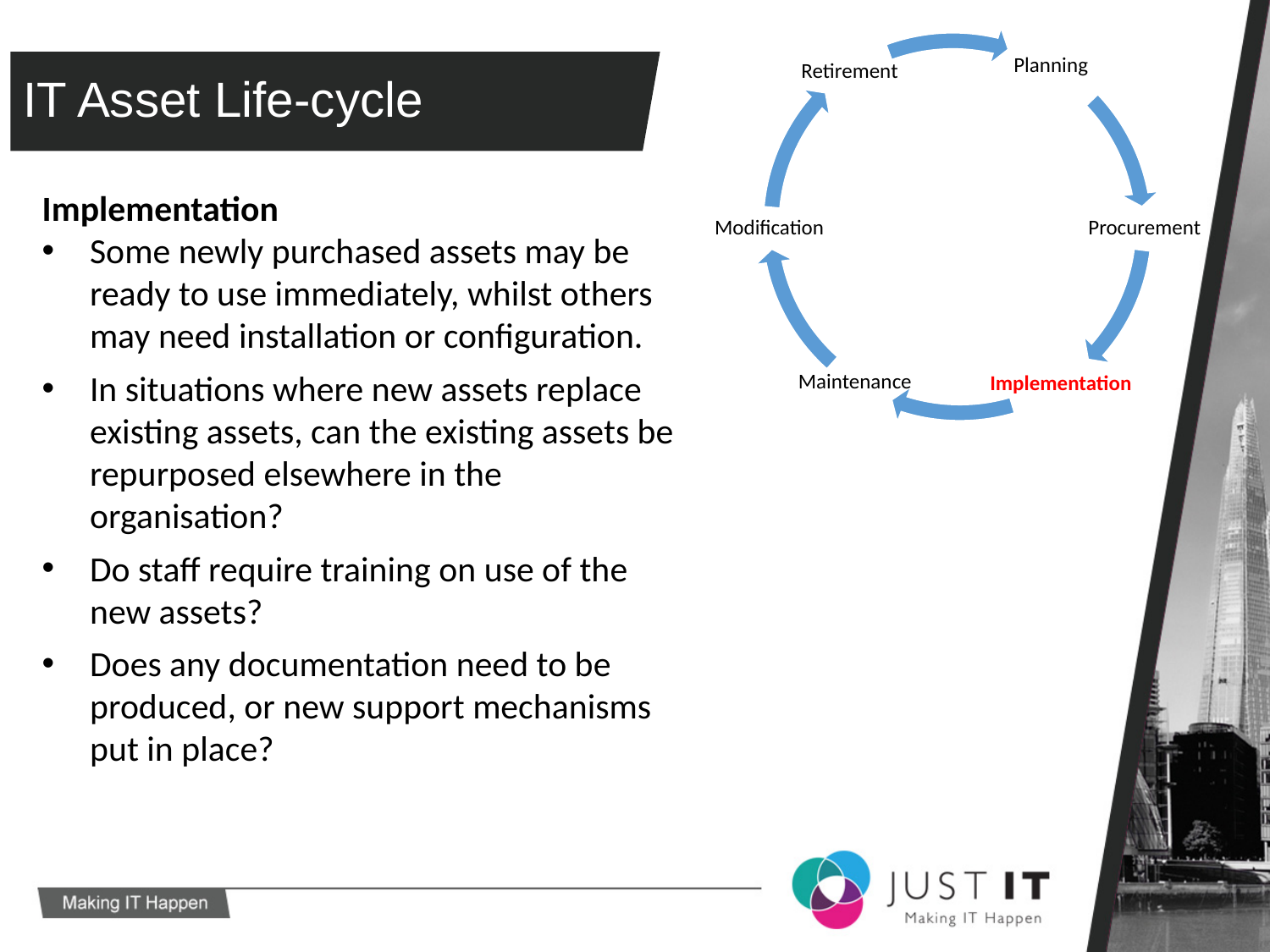

Planning
Procurement
Implementation
Maintenance
Modification
Retirement
# IT Asset Life-cycle

Implementation
Some newly purchased assets may be ready to use immediately, whilst others may need installation or configuration.
In situations where new assets replace existing assets, can the existing assets be repurposed elsewhere in the organisation?
Do staff require training on use of the new assets?
Does any documentation need to be produced, or new support mechanisms put in place?